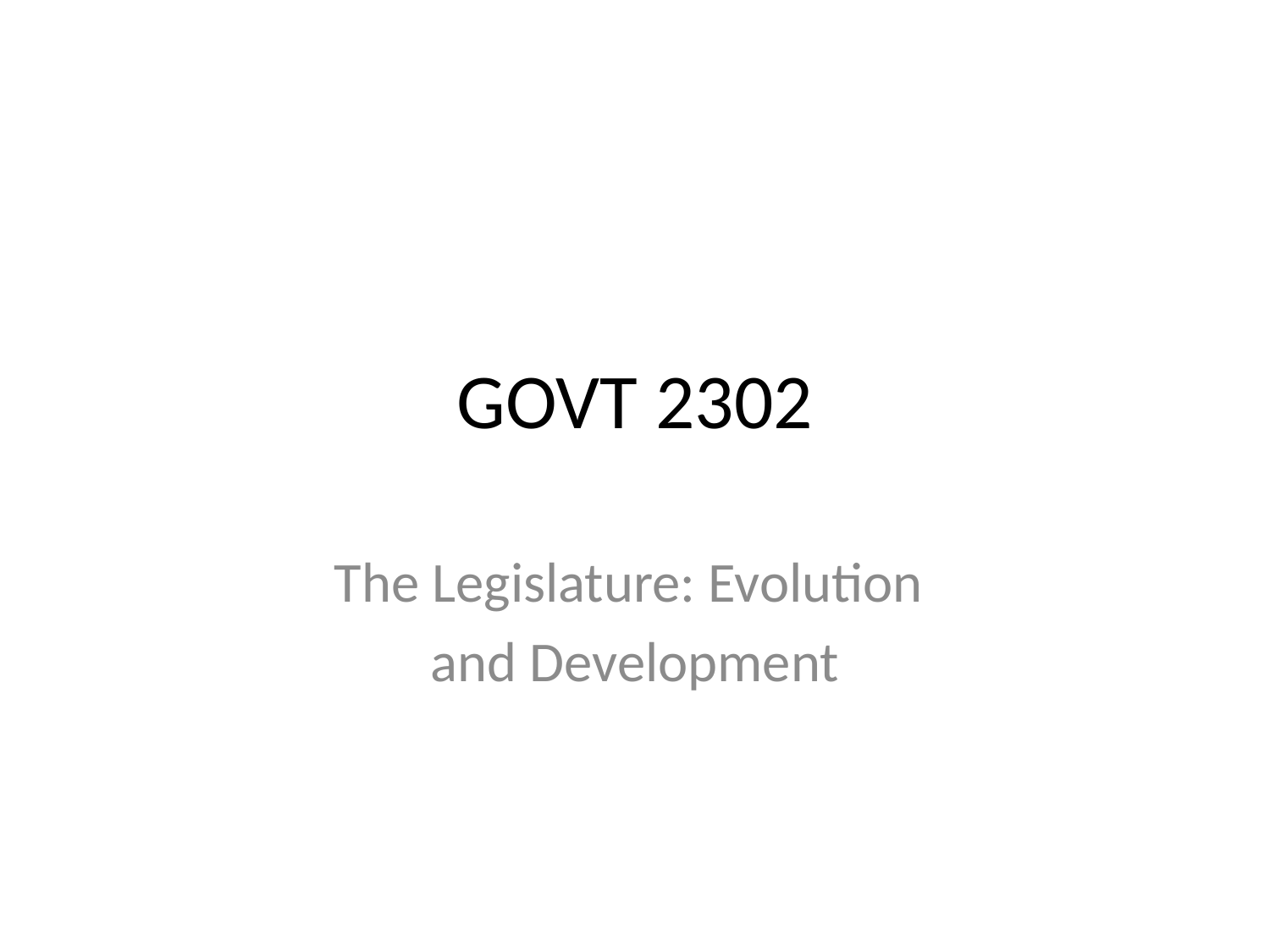

# GOVT 2302
The Legislature: Evolution
and Development